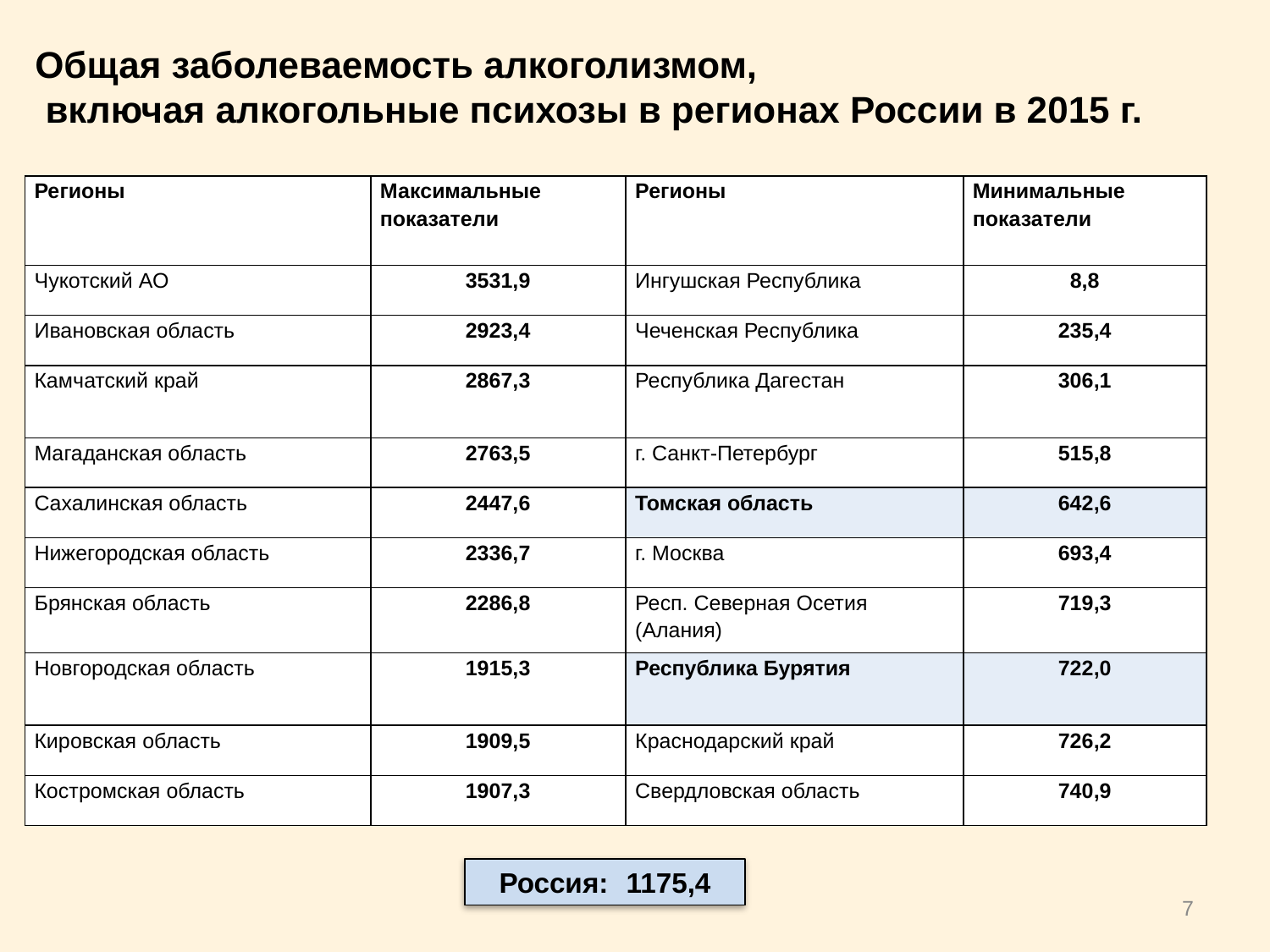

# Общая заболеваемость алкоголизмом, включая алкогольные психозы в регионах России в 2015 г.
| Регионы | Максимальные показатели | Регионы | Минимальные показатели |
| --- | --- | --- | --- |
| Чукотский АО | 3531,9 | Ингушская Республика | 8,8 |
| Ивановская область | 2923,4 | Чеченская Республика | 235,4 |
| Камчатский край | 2867,3 | Республика Дагестан | 306,1 |
| Магаданская область | 2763,5 | г. Санкт-Петербург | 515,8 |
| Сахалинская область | 2447,6 | Томская область | 642,6 |
| Нижегородская область | 2336,7 | г. Москва | 693,4 |
| Брянская область | 2286,8 | Респ. Северная Осетия (Алания) | 719,3 |
| Новгородская область | 1915,3 | Республика Бурятия | 722,0 |
| Кировская область | 1909,5 | Краснодарский край | 726,2 |
| Костромская область | 1907,3 | Свердловская область | 740,9 |
Россия:	1175,4
7